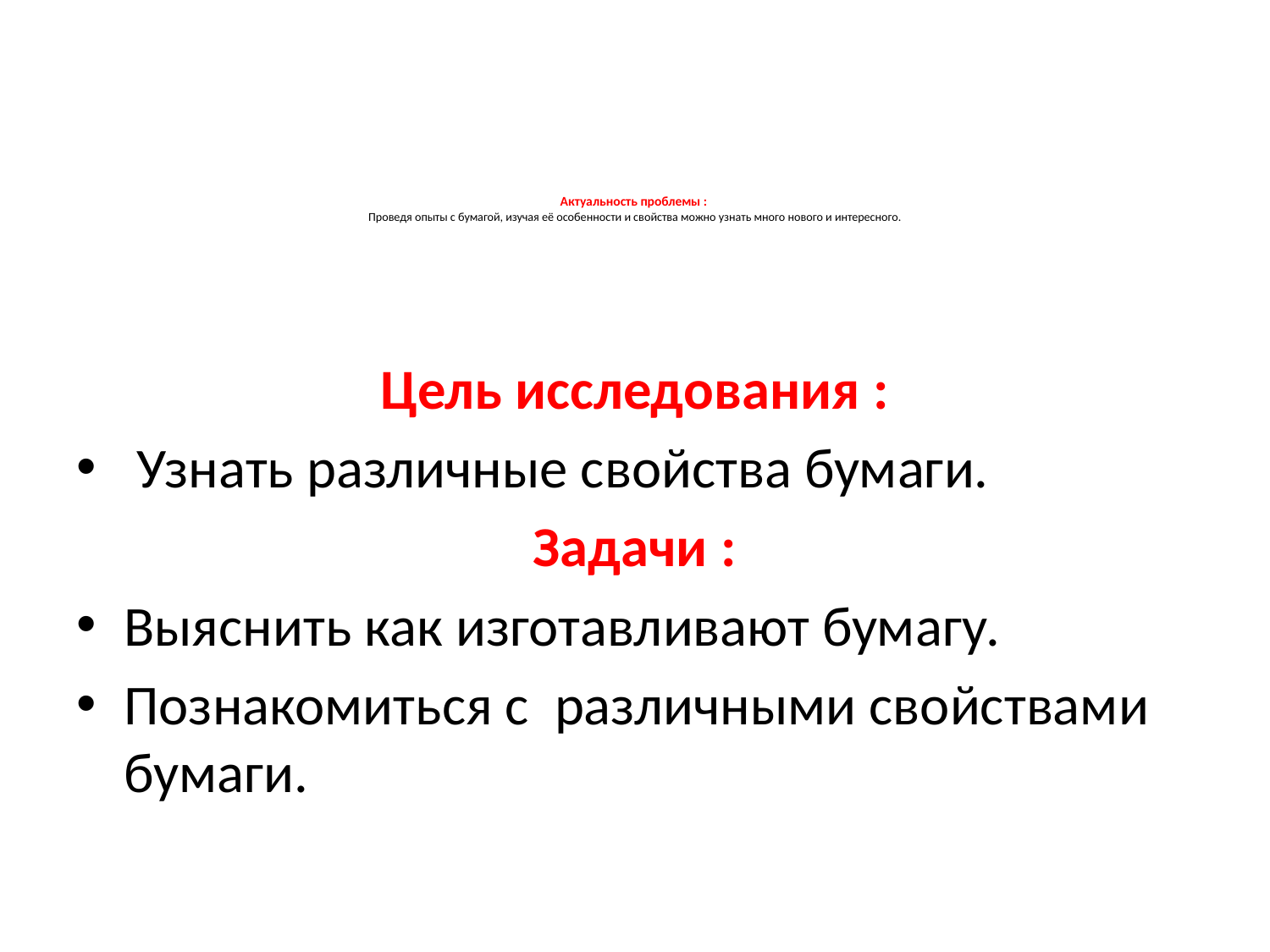

# Актуальность проблемы : Проведя опыты с бумагой, изучая её особенности и свойства можно узнать много нового и интересного.
Цель исследования :
 Узнать различные свойства бумаги.
Задачи :
Выяснить как изготавливают бумагу.
Познакомиться с  различными свойствами бумаги.